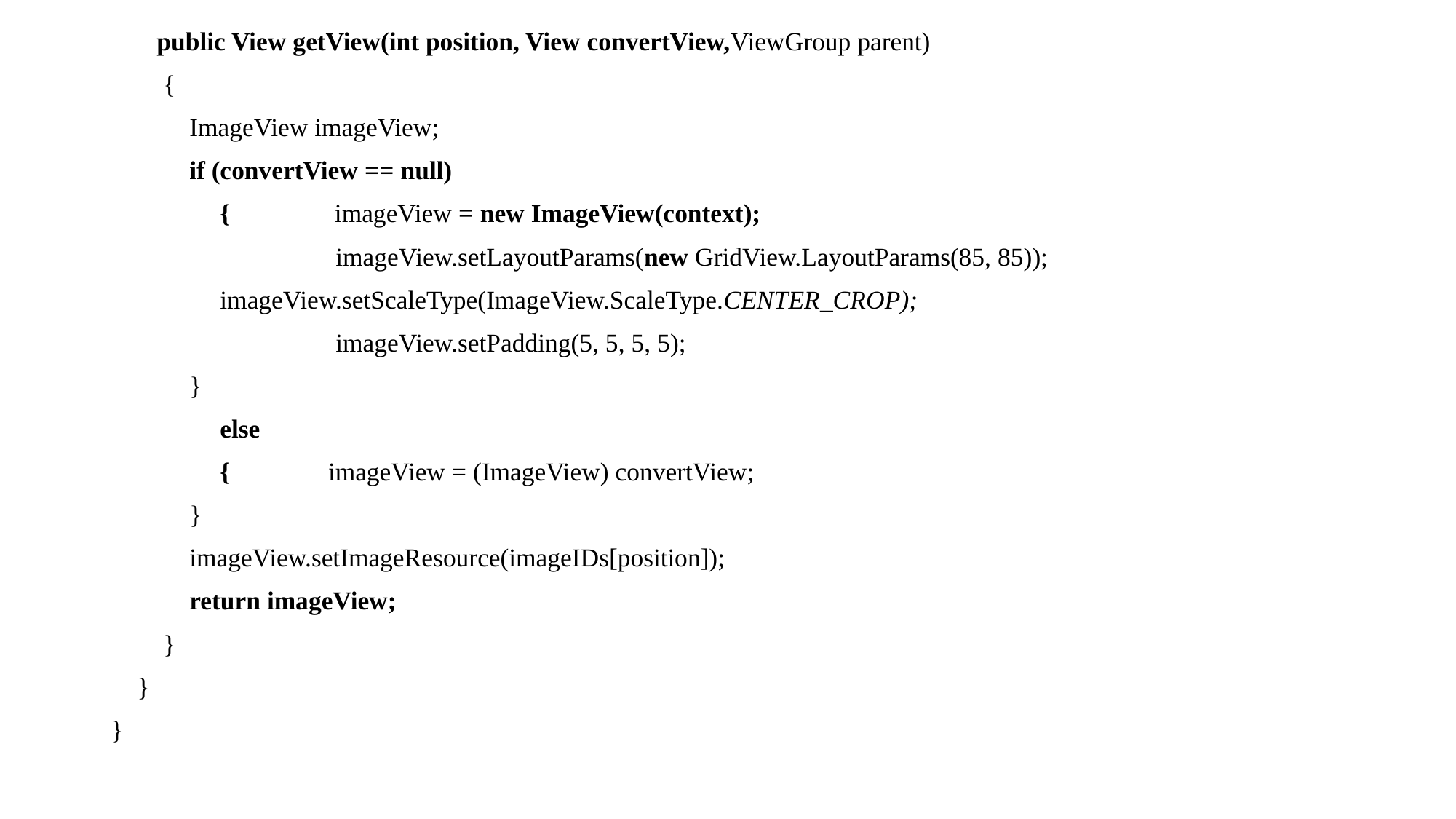

public View getView(int position, View convertView,ViewGroup parent)
        {
            ImageView imageView;
            if (convertView == null)
	{                imageView = new ImageView(context);
               		 imageView.setLayoutParams(new GridView.LayoutParams(85, 85));
                	imageView.setScaleType(ImageView.ScaleType.CENTER_CROP);
               		 imageView.setPadding(5, 5, 5, 5);
            }
	else
	{               imageView = (ImageView) convertView;
            }
            imageView.setImageResource(imageIDs[position]);
            return imageView;
        }
    }
}